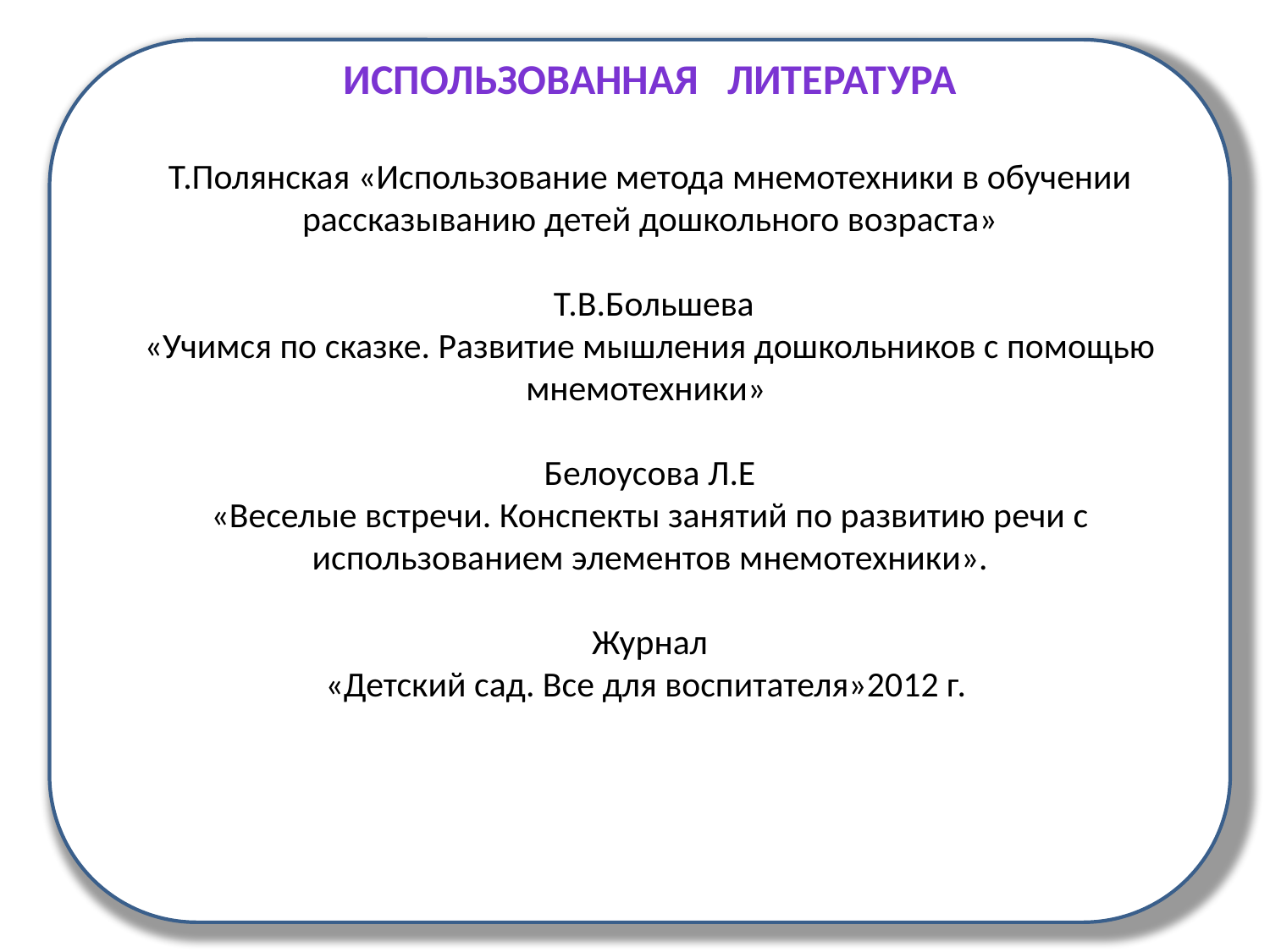

Использованная   литература

Т.Полянская «Использование метода мнемотехники в обучении рассказыванию детей дошкольного возраста»

 Т.В.Большева
«Учимся по сказке. Развитие мышления дошкольников с помощью мнемотехники»

Белоусова Л.Е
«Веселые встречи. Конспекты занятий по развитию речи с использованием элементов мнемотехники».

Журнал
«Детский сад. Все для воспитателя»2012 г.